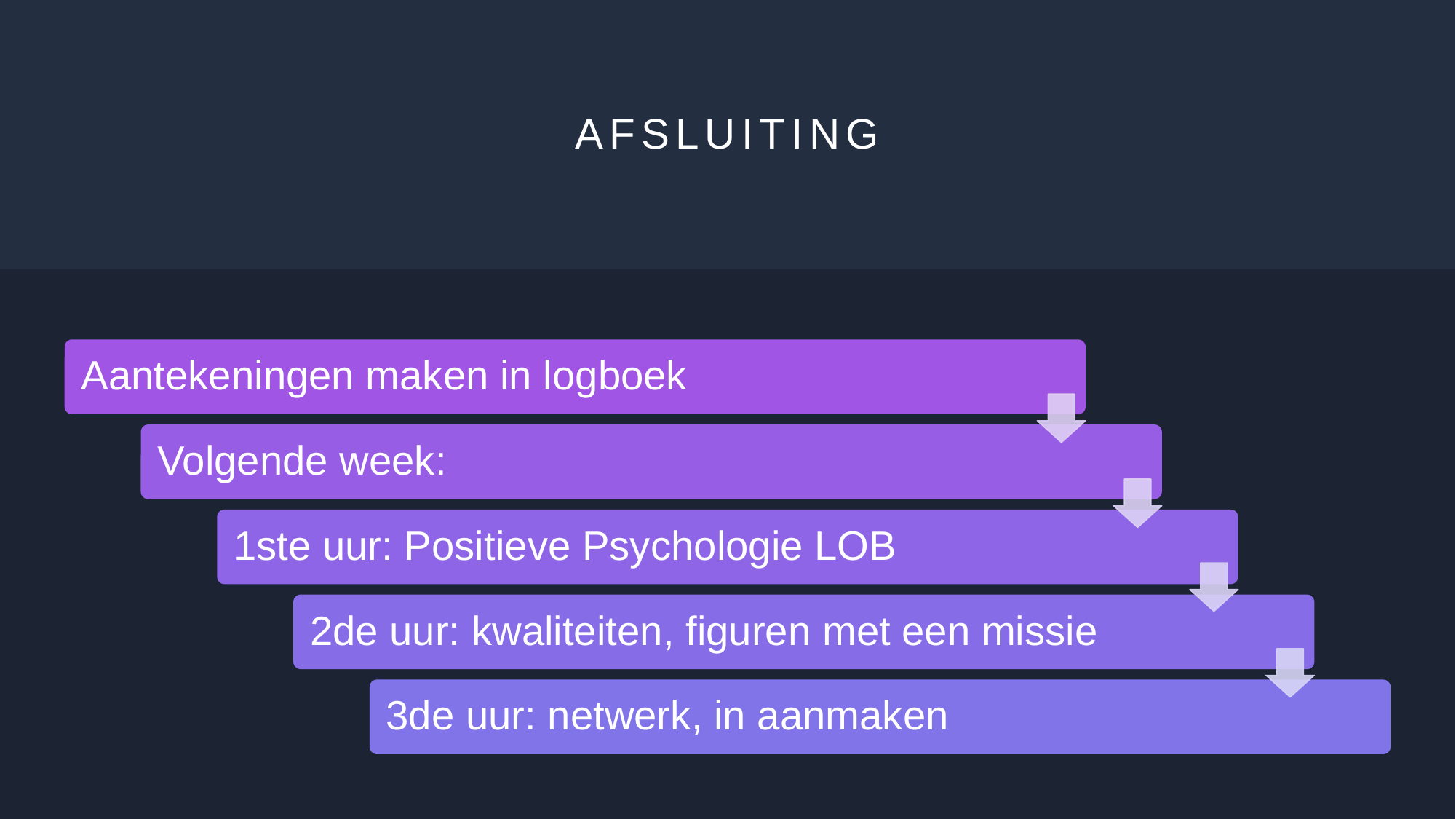

# Afsluiting

Aantekeningen maken in logboek
Volgende week:
1ste uur: Positieve Psychologie LOB
2de uur: kwaliteiten, figuren met een missie
3de uur: netwerk, in aanmaken